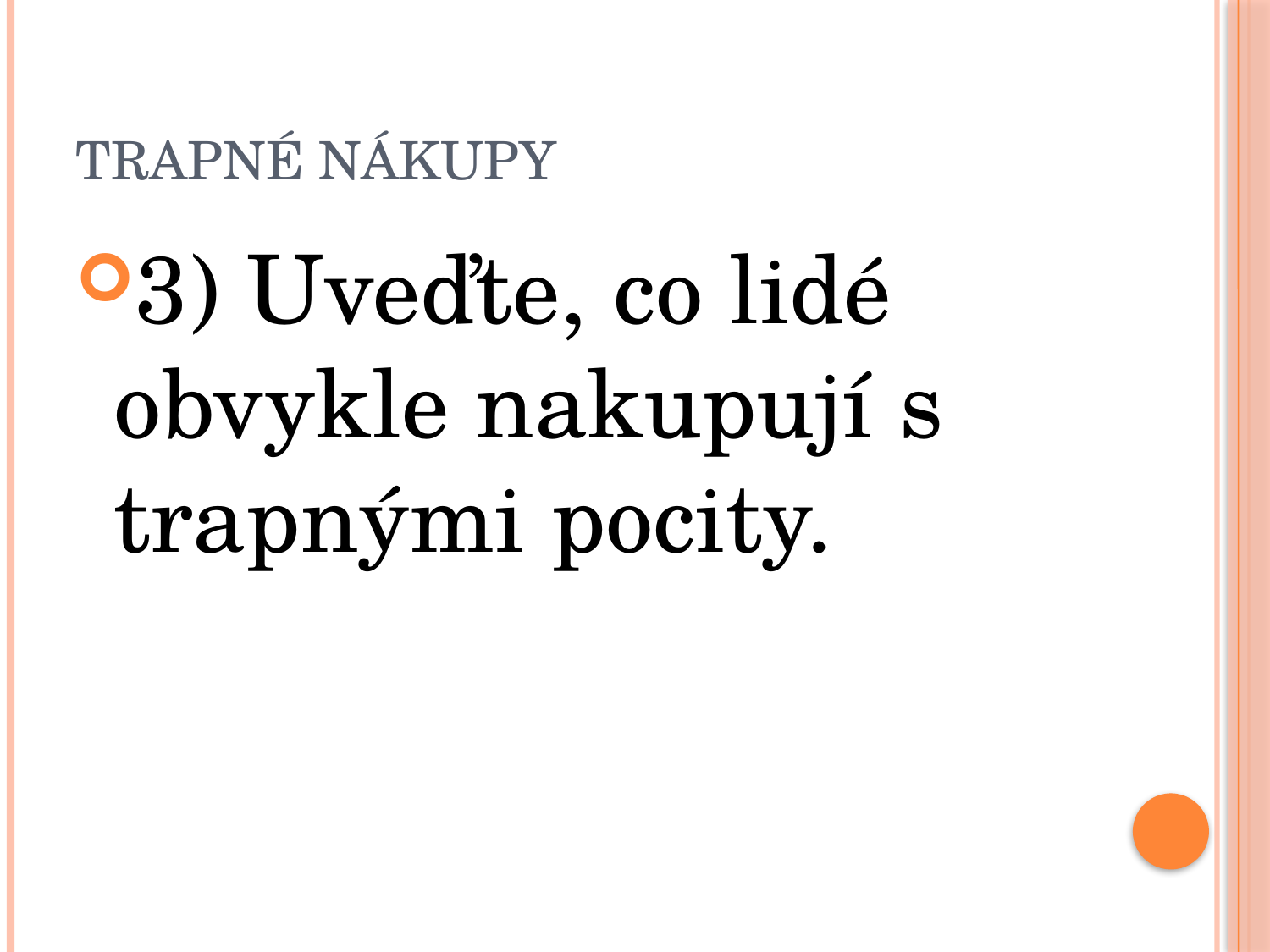

# Trapné nákupy
3) Uveďte, co lidé obvykle nakupují s trapnými pocity.